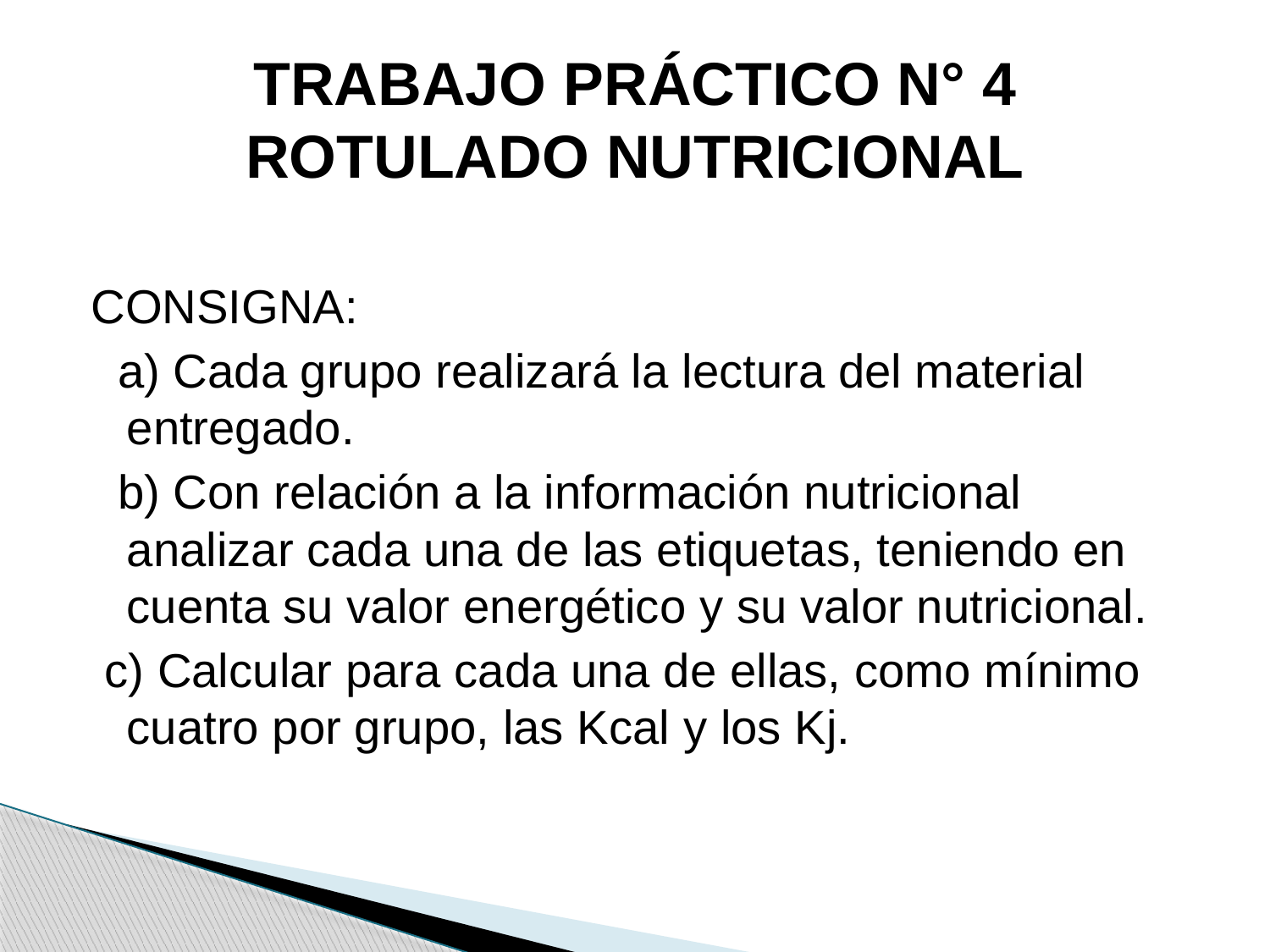

# TRABAJO PRÁCTICO N° 4 ROTULADO NUTRICIONAL

CONSIGNA:
  a) Cada grupo realizará la lectura del material entregado.
  b) Con relación a la información nutricional analizar cada una de las etiquetas, teniendo en cuenta su valor energético y su valor nutricional.
 c) Calcular para cada una de ellas, como mínimo cuatro por grupo, las Kcal y los Kj.